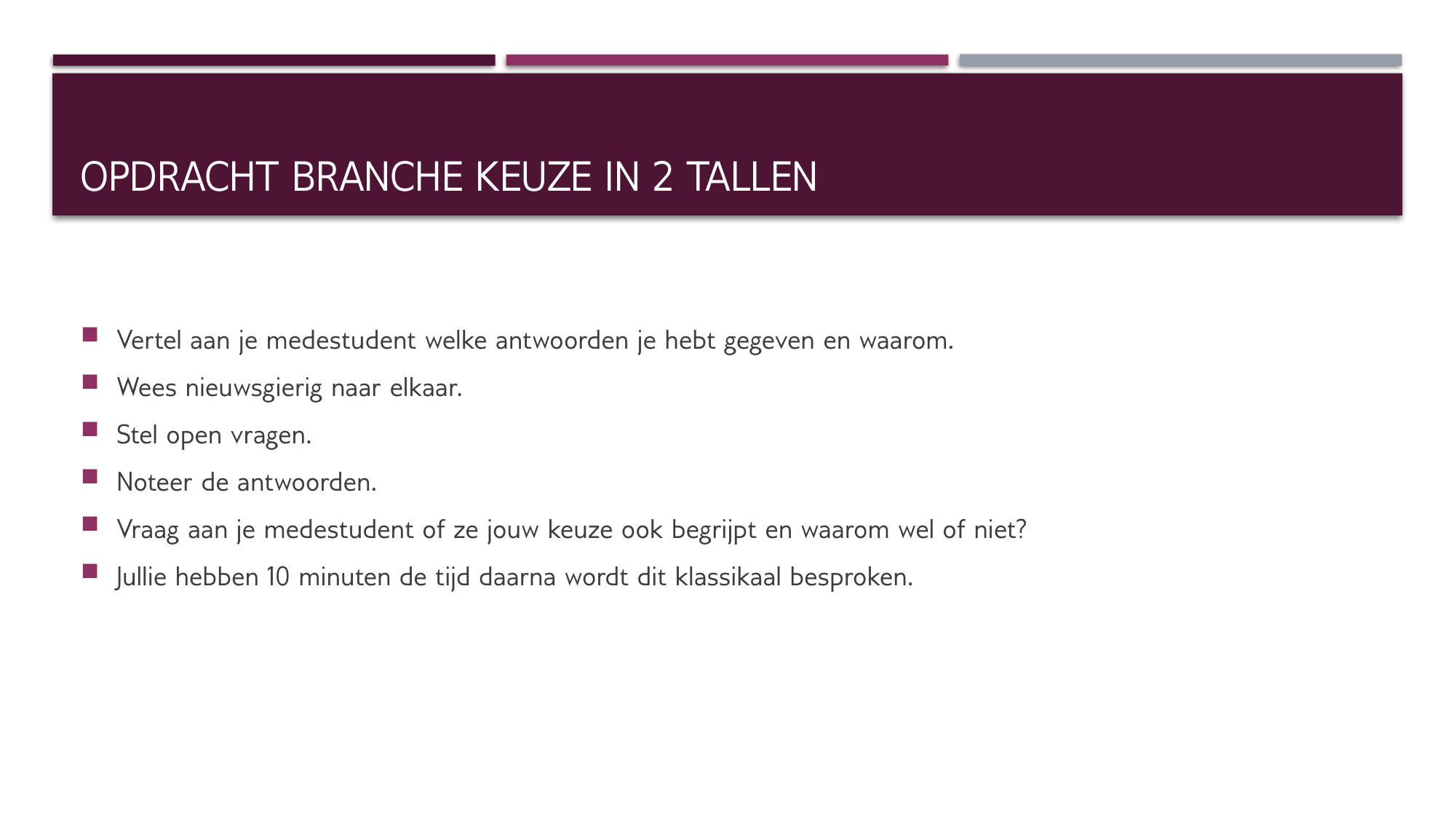

# Opdracht branche keuze in 2 tallen
Vertel aan je medestudent welke antwoorden je hebt gegeven en waarom.
Wees nieuwsgierig naar elkaar.
Stel open vragen.
Noteer de antwoorden.
Vraag aan je medestudent of ze jouw keuze ook begrijpt en waarom wel of niet?
Jullie hebben 10 minuten de tijd daarna wordt dit klassikaal besproken.